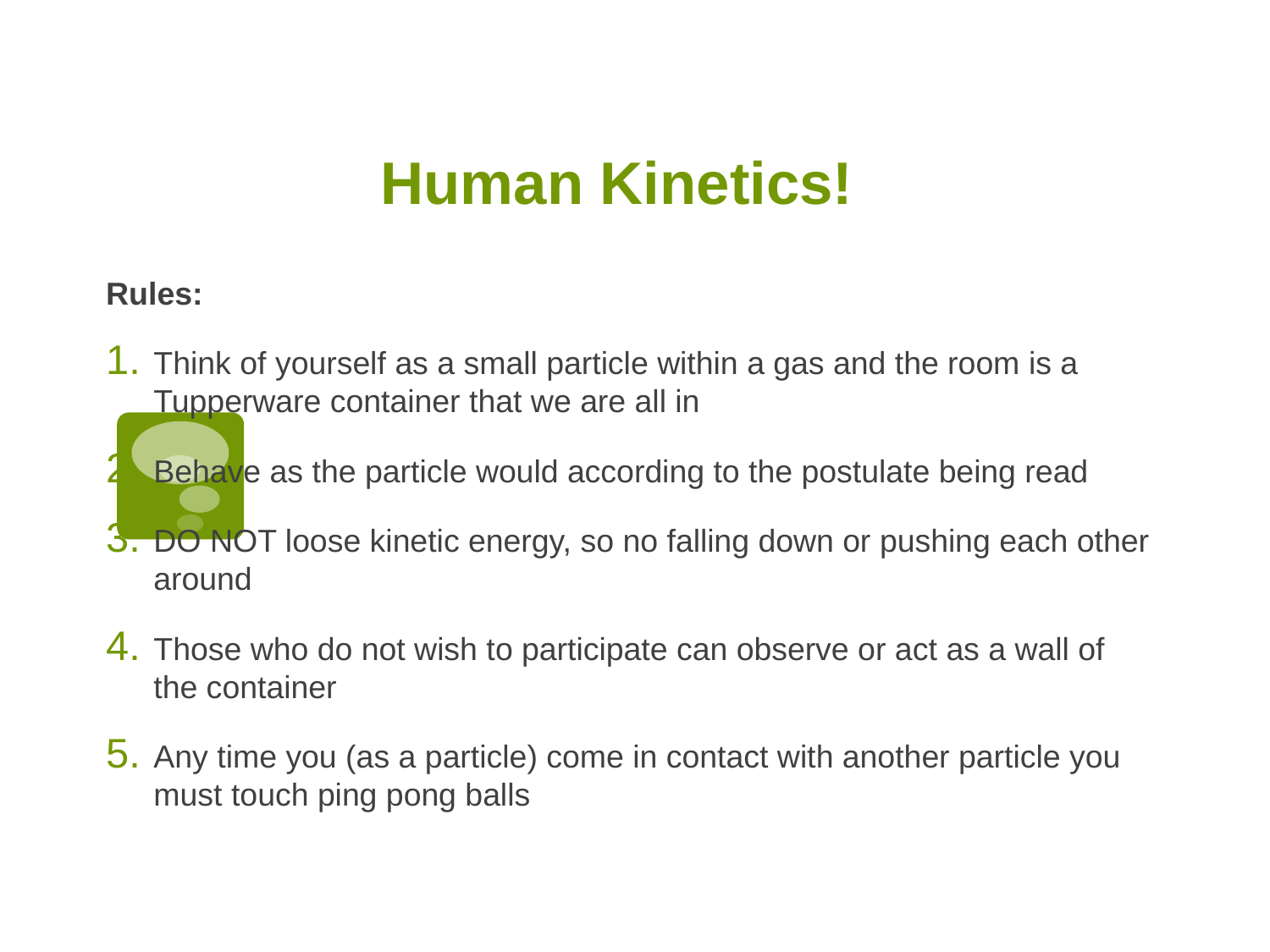

# Human Kinetics!
Rules:
Think of yourself as a small particle within a gas and the room is a Tupperware container that we are all in
Behave as the particle would according to the postulate being read
DO NOT loose kinetic energy, so no falling down or pushing each other around
Those who do not wish to participate can observe or act as a wall of the container
Any time you (as a particle) come in contact with another particle you must touch ping pong balls